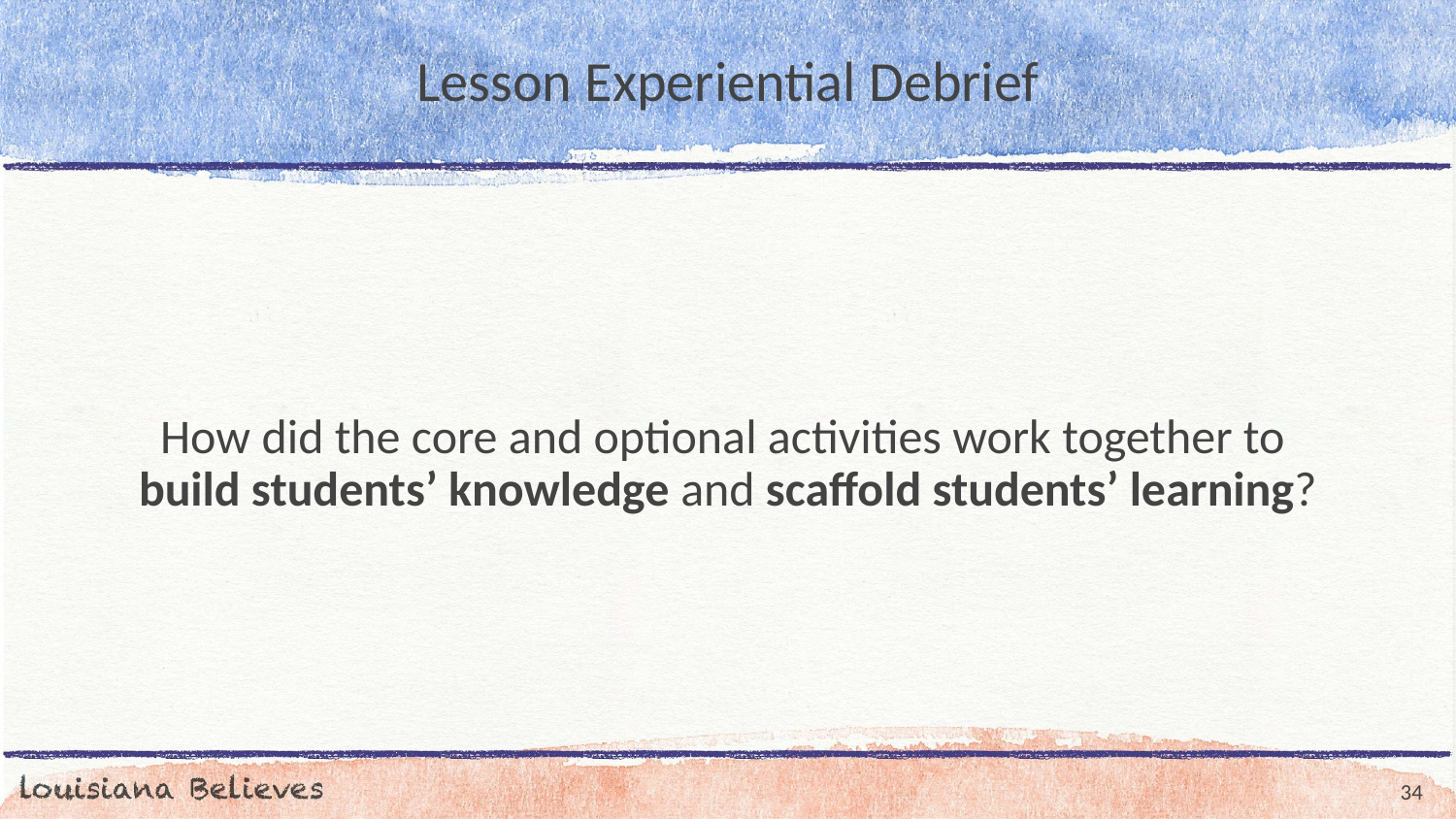

# Lesson Experiential Debrief
How did the core and optional activities work together to
build students’ knowledge and scaffold students’ learning?